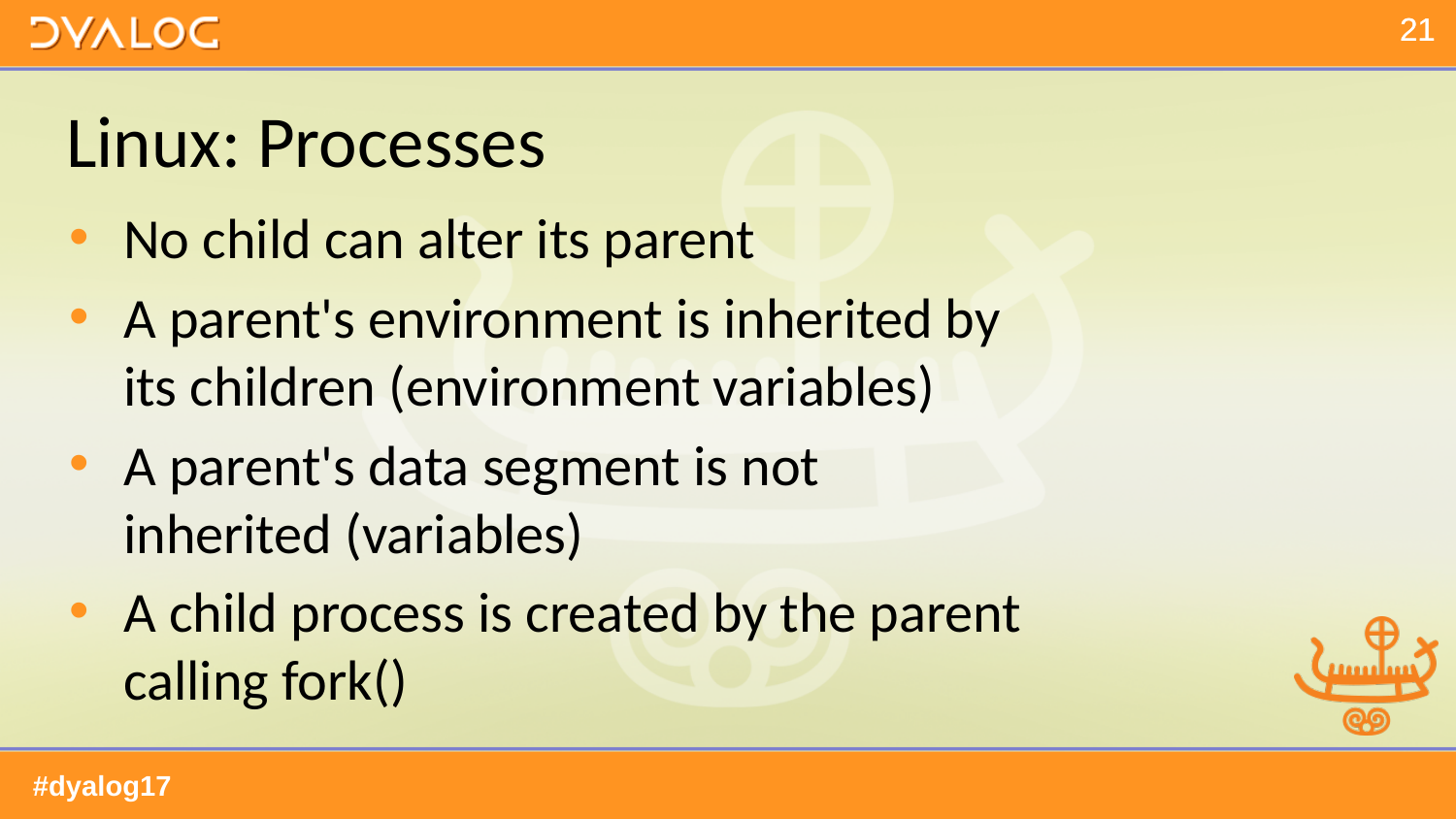

# Linux: Processes

No child can alter its parent
A parent's environment is inherited by its children (environment variables)
A parent's data segment is not inherited (variables)
A child process is created by the parent calling fork()